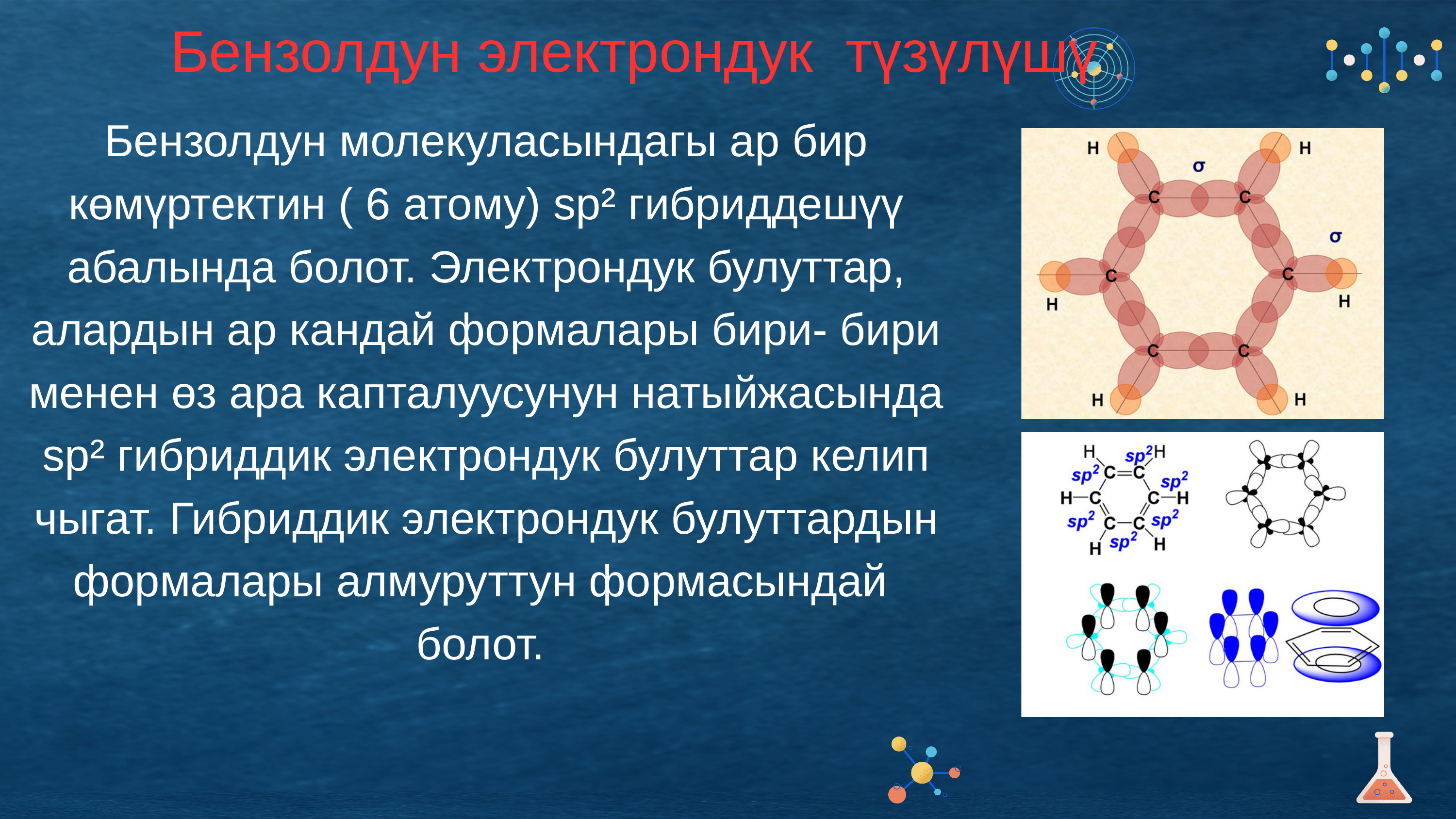

Бензолдун электрондук  түзүлүшү

Бензолдун молекуласындагы ар бир көмүртектин ( 6 атому) sp² гибриддешүү абалында болот. Электрондук булуттар, алардын ар кандай формалары бири- бири менен өз ара капталуусунун натыйжасында sp² гибриддик электрондук булуттар келип чыгат. Гибриддик электрондук булуттардын формалары алмуруттун формасындай  болот.